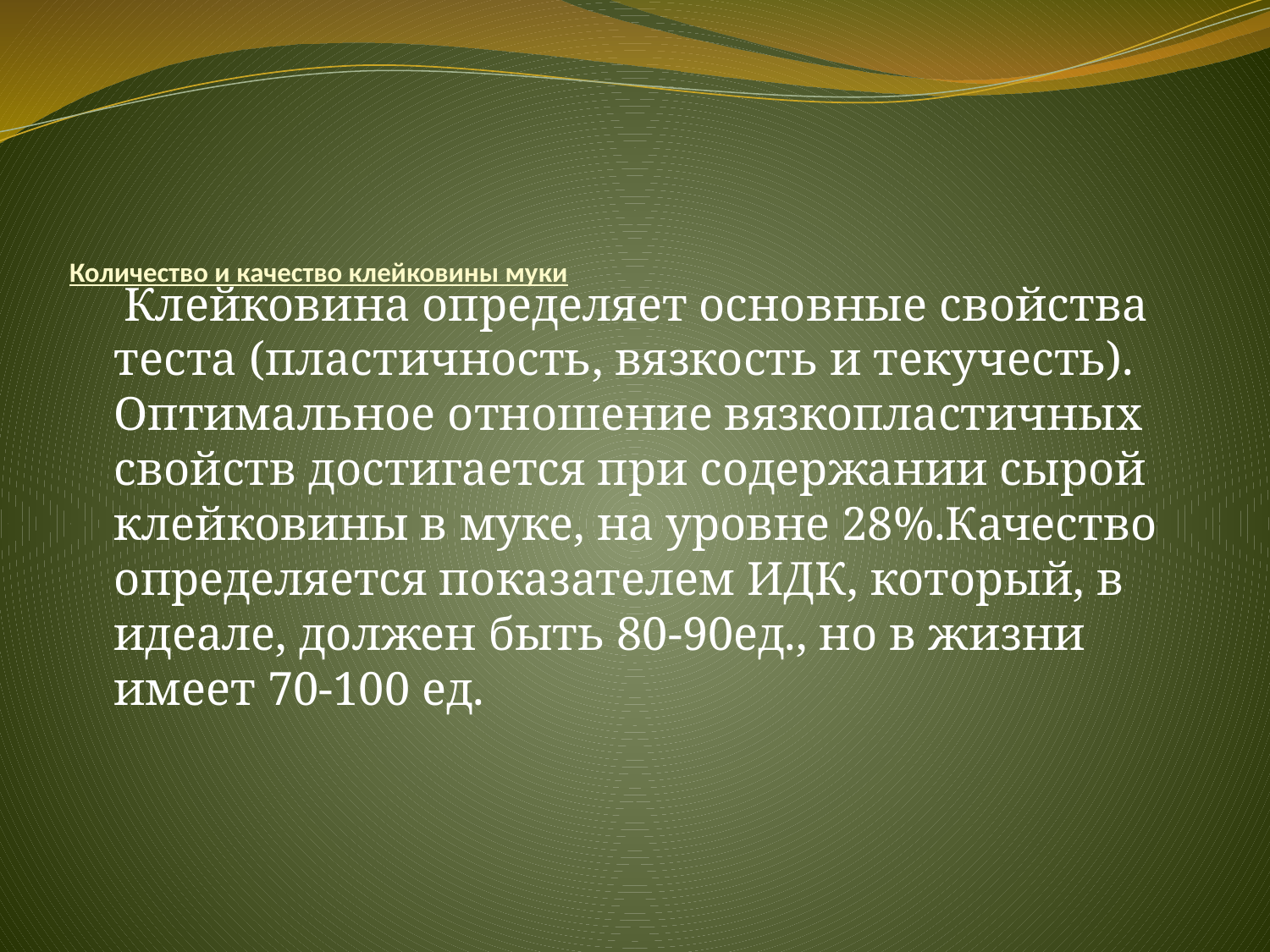

# Количество и качество клейковины муки
    Клейковина определяет основные свойства теста (пластичность, вязкость и текучесть). Оптимальное отношение вязкопластичных свойств достигается при содержании сырой клейковины в муке, на уровне 28%.Качество определяется показателем ИДК, который, в идеале, должен быть 80-90ед., но в жизни имеет 70-100 ед.